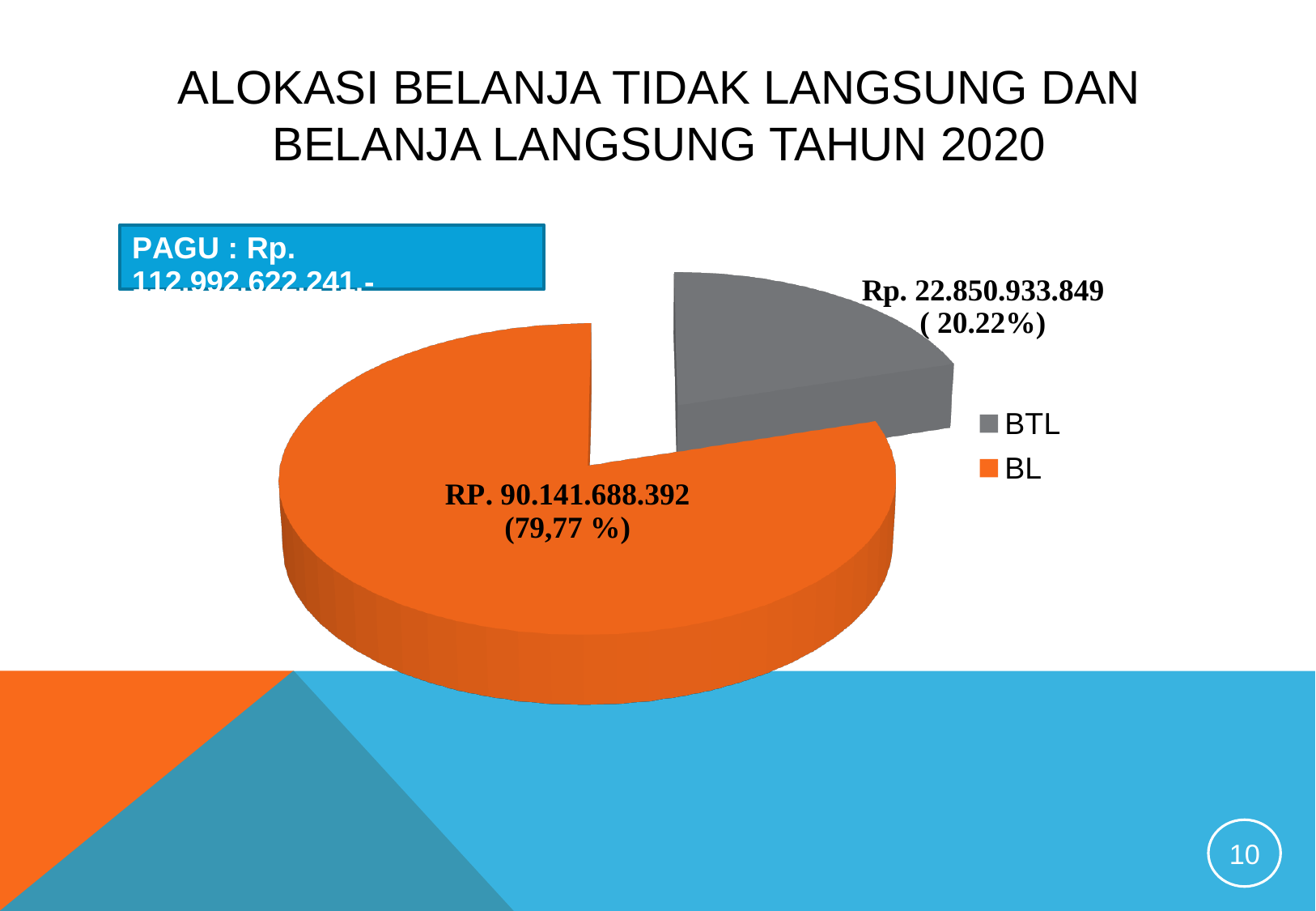

# ALOKASI Belanja tidak langsung DAN Belanja Langsung TAHUN 2020

[unsupported chart]

10